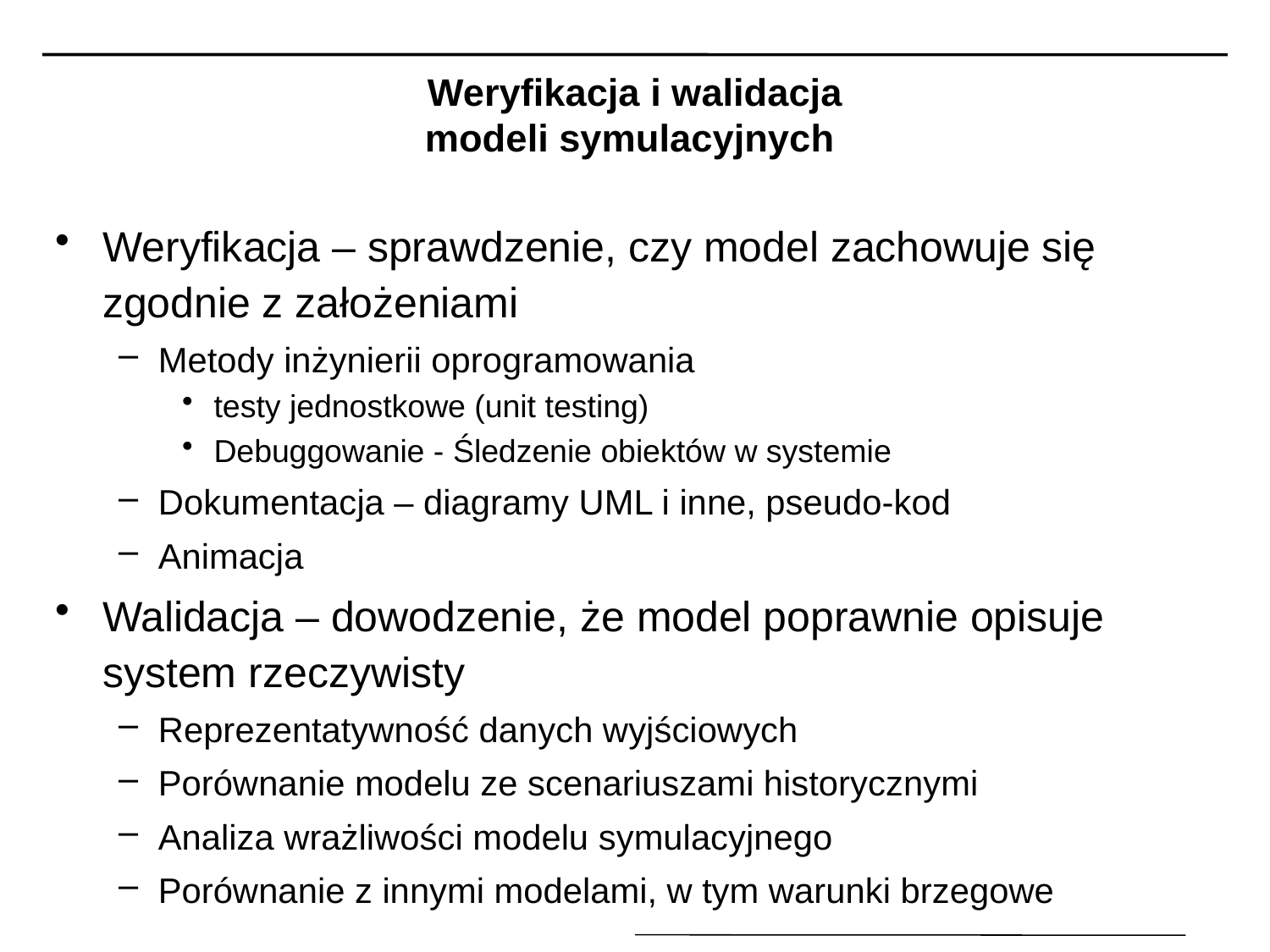

# Weryfikacja i walidacja modeli symulacyjnych
Weryfikacja – sprawdzenie, czy model zachowuje się zgodnie z założeniami
Metody inżynierii oprogramowania
testy jednostkowe (unit testing)
Debuggowanie - Śledzenie obiektów w systemie
Dokumentacja – diagramy UML i inne, pseudo-kod
Animacja
Walidacja – dowodzenie, że model poprawnie opisuje system rzeczywisty
Reprezentatywność danych wyjściowych
Porównanie modelu ze scenariuszami historycznymi
Analiza wrażliwości modelu symulacyjnego
Porównanie z innymi modelami, w tym warunki brzegowe